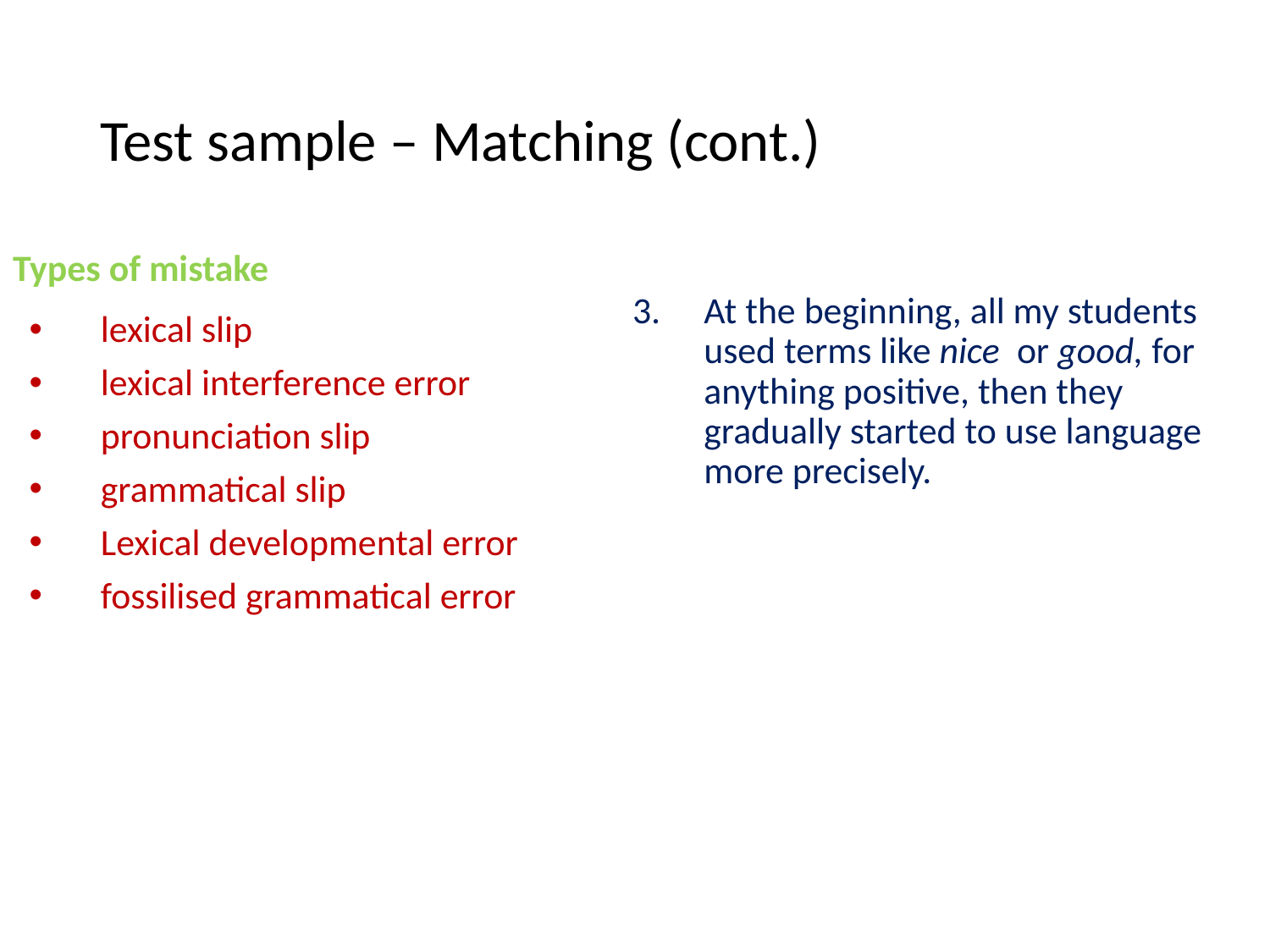

# Test sample – Matching (cont.)
Types of mistake
lexical slip
lexical interference error
pronunciation slip
grammatical slip
Lexical developmental error
fossilised grammatical error
At the beginning, all my students used terms like nice  or good, for anything positive, then they gradually started to use language more precisely.